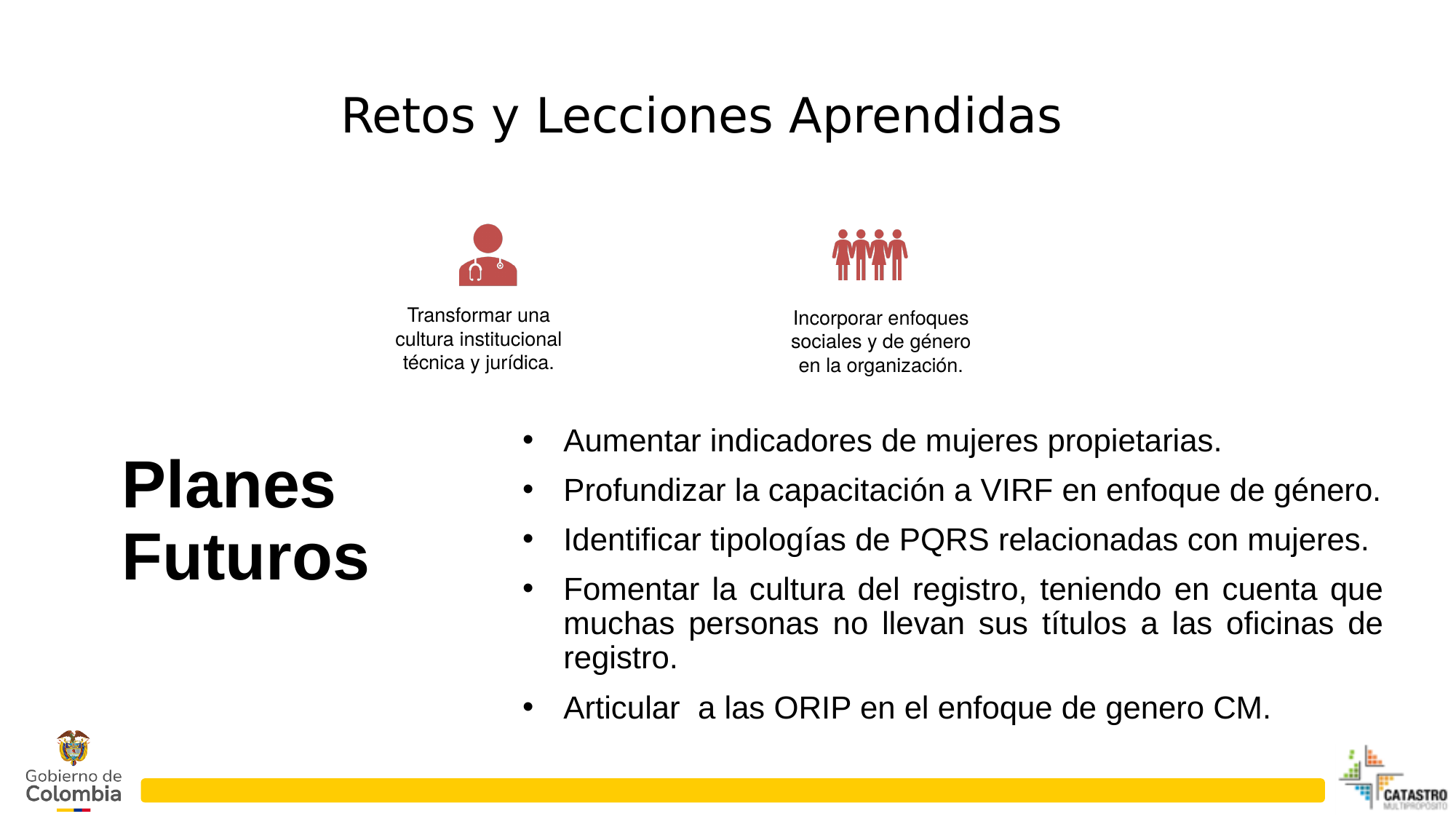

Retos y Lecciones Aprendidas

Transformar una cultura institucional técnica y jurídica.

Incorporar enfoques sociales y de género en la organización.
Planes Futuros
Aumentar indicadores de mujeres propietarias.
Profundizar la capacitación a VIRF en enfoque de género.
Identificar tipologías de PQRS relacionadas con mujeres.
Fomentar la cultura del registro, teniendo en cuenta que muchas personas no llevan sus títulos a las oficinas de registro.
Articular  a las ORIP en el enfoque de genero CM.